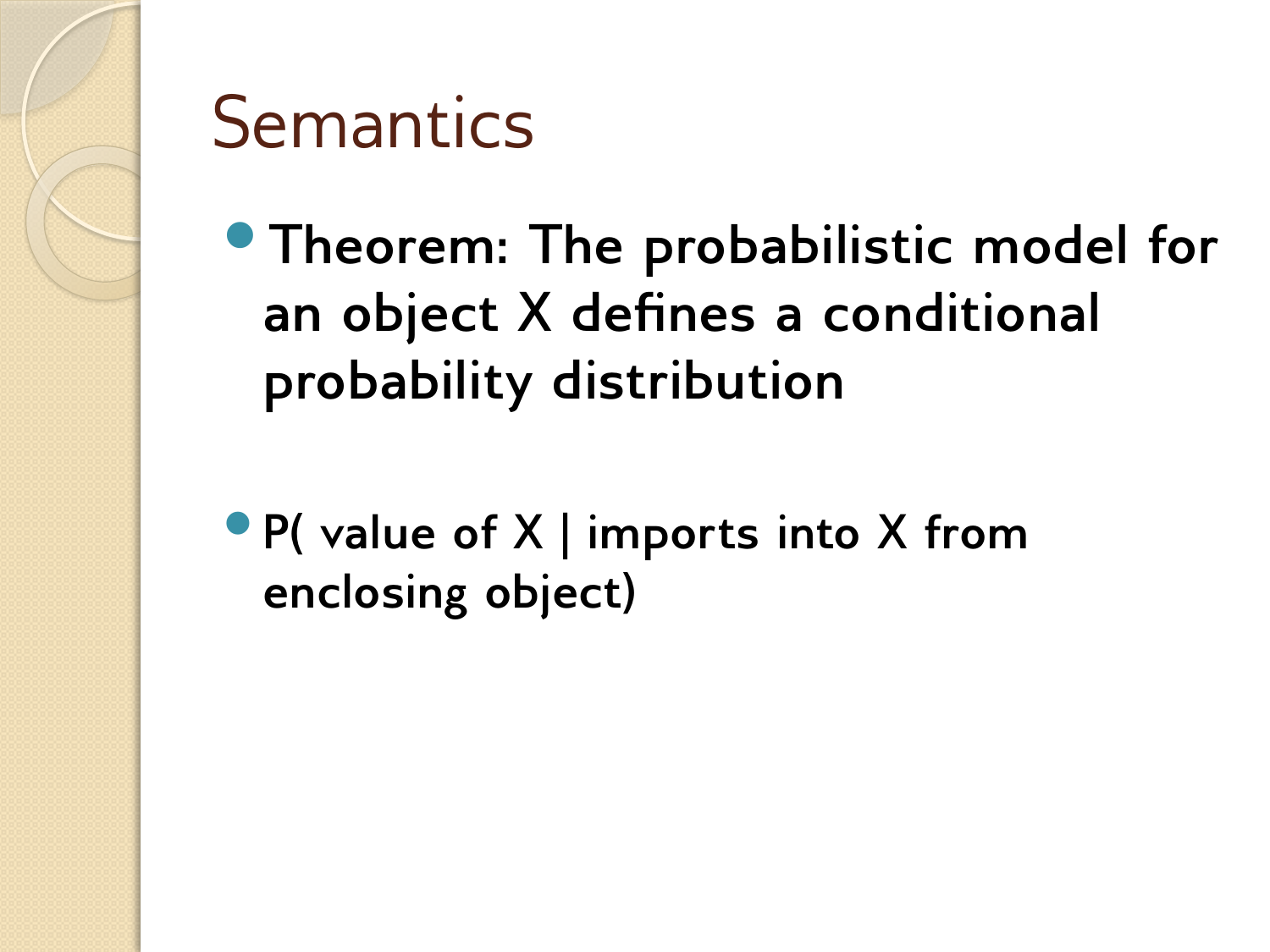

# Semantics
Theorem: The probabilistic model for an object X defines a conditional probability distribution

P( value of X | imports into X from enclosing object)